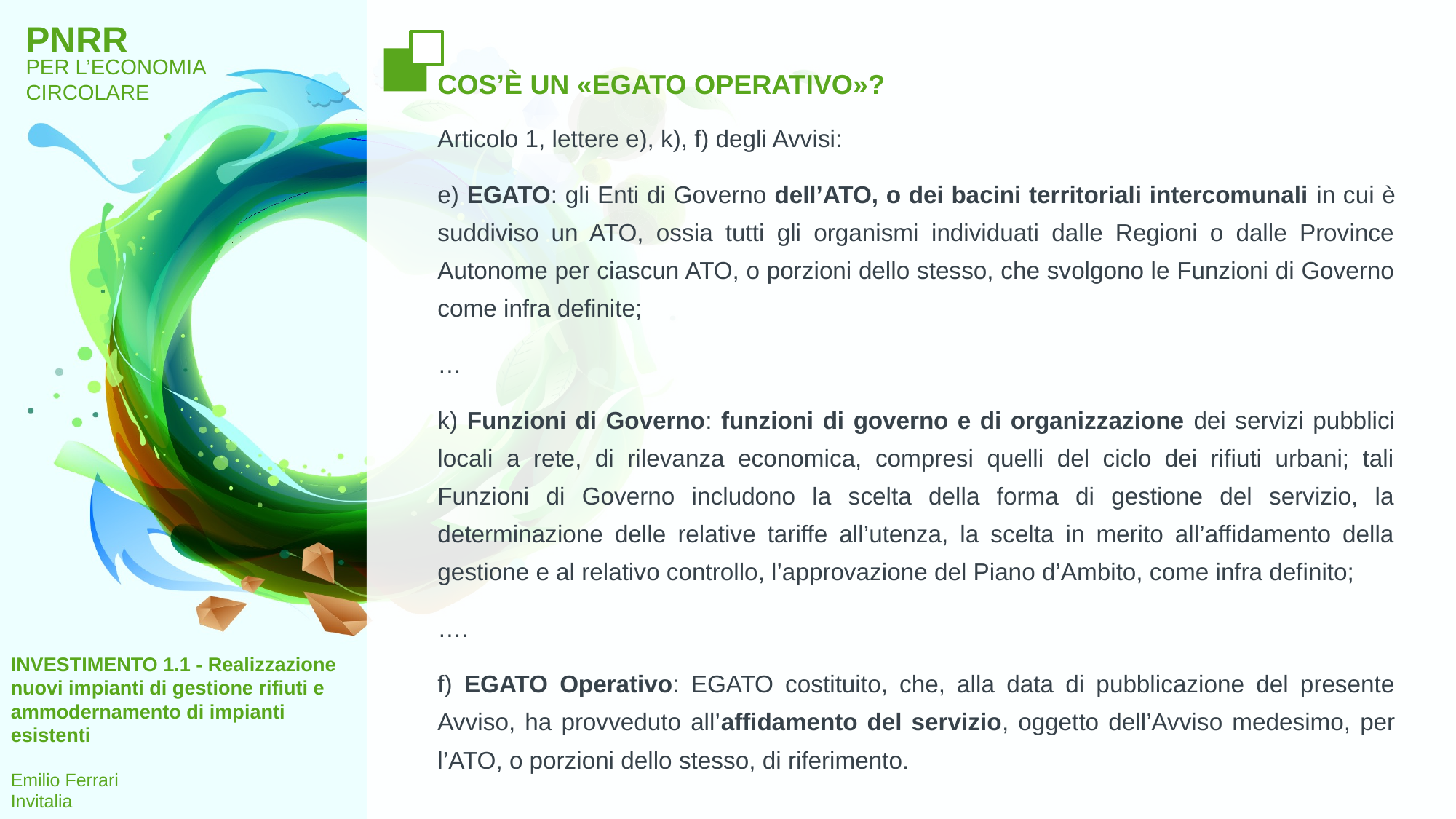

# cos’è un «egato operativo»?
Articolo 1, lettere e), k), f) degli Avvisi:
e) EGATO: gli Enti di Governo dell’ATO, o dei bacini territoriali intercomunali in cui è suddiviso un ATO, ossia tutti gli organismi individuati dalle Regioni o dalle Province Autonome per ciascun ATO, o porzioni dello stesso, che svolgono le Funzioni di Governo come infra definite;
…
k) Funzioni di Governo: funzioni di governo e di organizzazione dei servizi pubblici locali a rete, di rilevanza economica, compresi quelli del ciclo dei rifiuti urbani; tali Funzioni di Governo includono la scelta della forma di gestione del servizio, la determinazione delle relative tariffe all’utenza, la scelta in merito all’affidamento della gestione e al relativo controllo, l’approvazione del Piano d’Ambito, come infra definito;
….
f) EGATO Operativo: EGATO costituito, che, alla data di pubblicazione del presente Avviso, ha provveduto all’affidamento del servizio, oggetto dell’Avviso medesimo, per l’ATO, o porzioni dello stesso, di riferimento.
INVESTIMENTO 1.1 - Realizzazione nuovi impianti di gestione rifiuti e ammodernamento di impianti esistenti

Emilio Ferrari
Invitalia